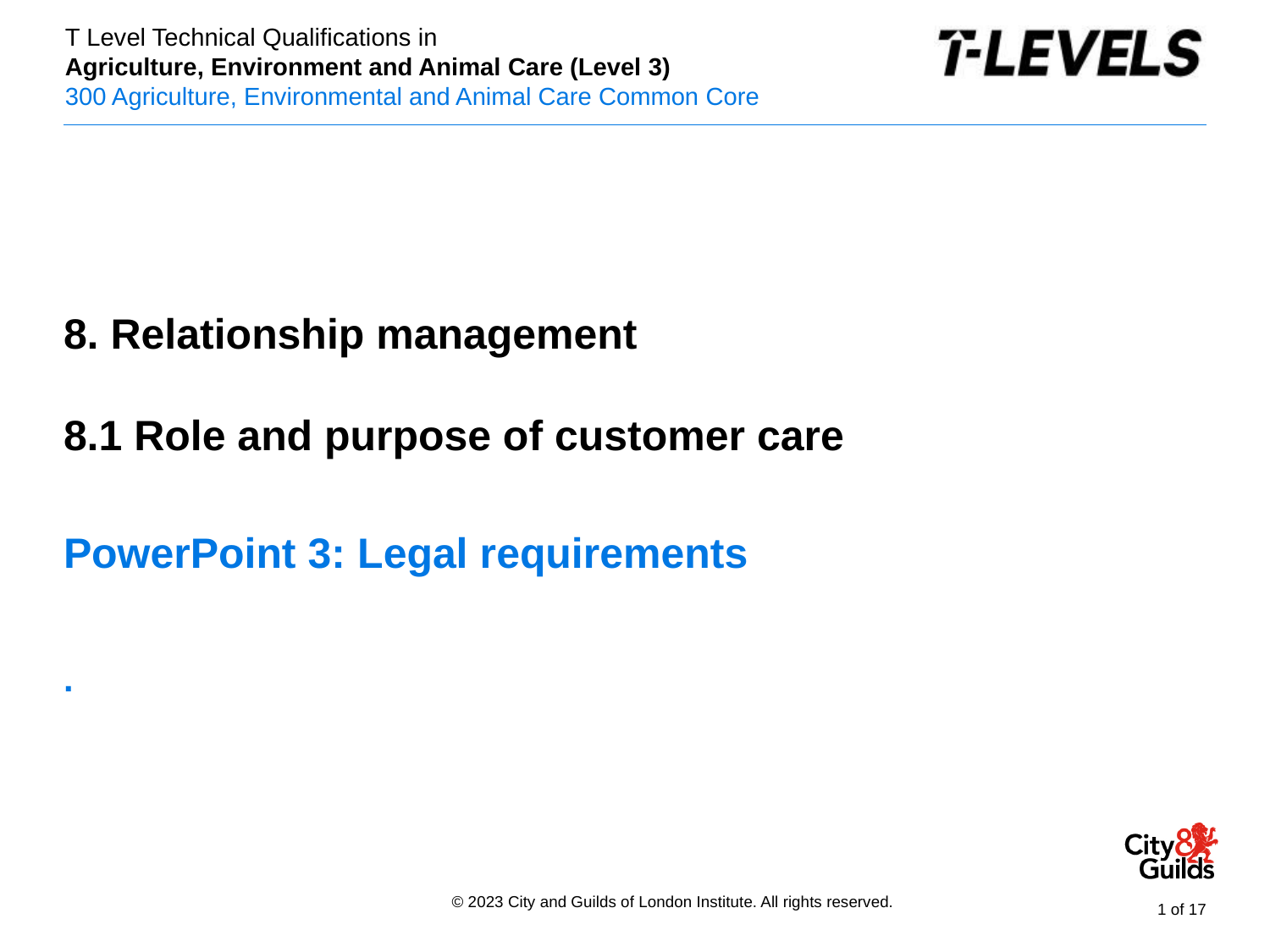

PowerPoint presentation
8. Relationship management

8.1 Role and purpose of customer care

# PowerPoint 3: Legal requirements .